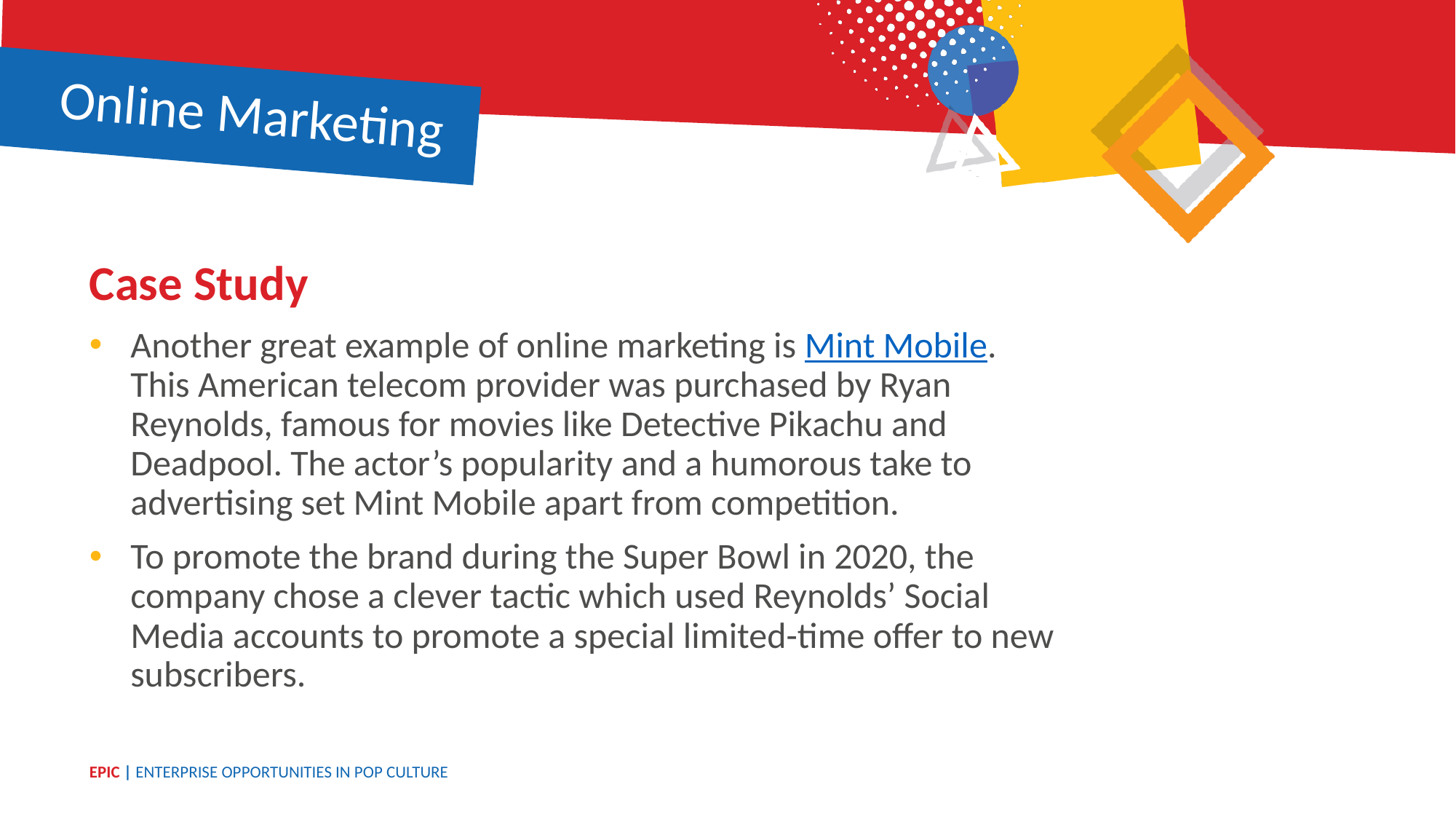

Online Marketing

Case Study
Another great example of online marketing is Mint Mobile. This American telecom provider was purchased by Ryan Reynolds, famous for movies like Detective Pikachu and Deadpool. The actor’s popularity and a humorous take to advertising set Mint Mobile apart from competition.
To promote the brand during the Super Bowl in 2020, the company chose a clever tactic which used Reynolds’ Social Media accounts to promote a special limited-time offer to new subscribers.